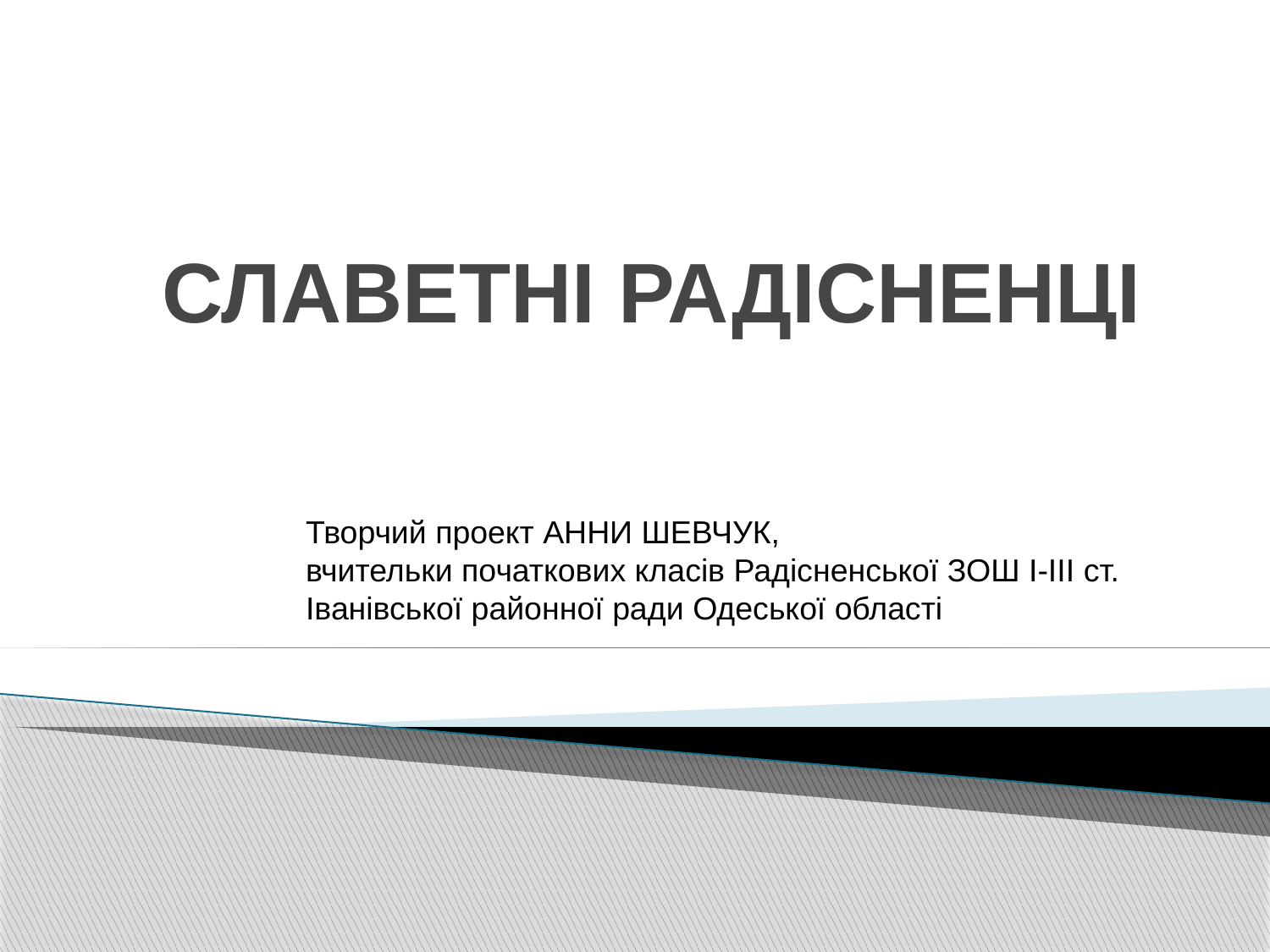

# СЛАВЕТНІ РАДІСНЕНЦІ
Творчий проект АННИ ШЕВЧУК,
вчительки початкових класів Радісненської ЗОШ І-ІІІ ст.
Іванівської районної ради Одеської області